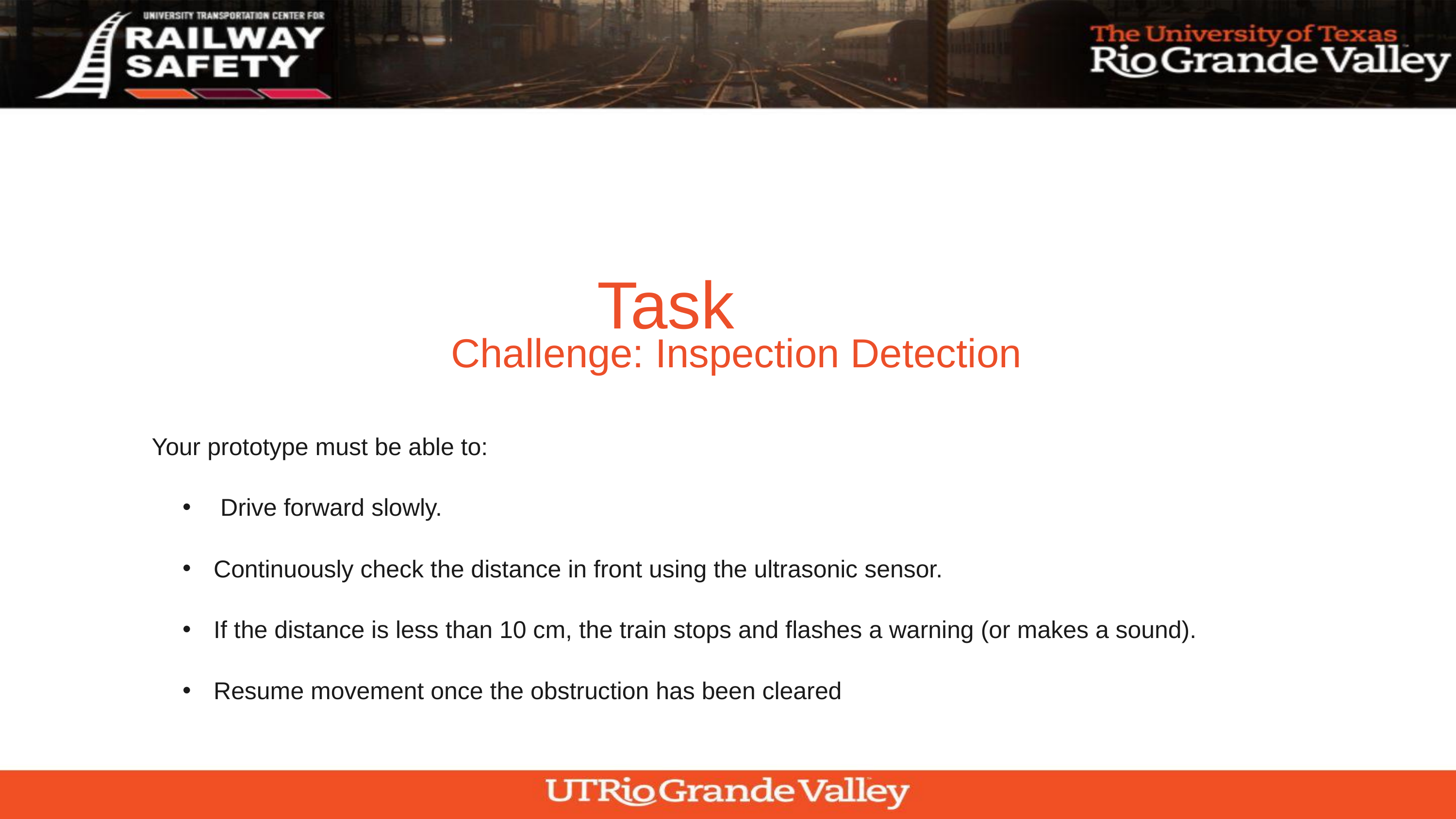

Task
Challenge: Inspection Detection

Your prototype must be able to:
 Drive forward slowly.
Continuously check the distance in front using the ultrasonic sensor.
If the distance is less than 10 cm, the train stops and flashes a warning (or makes a sound).
Resume movement once the obstruction has been cleared